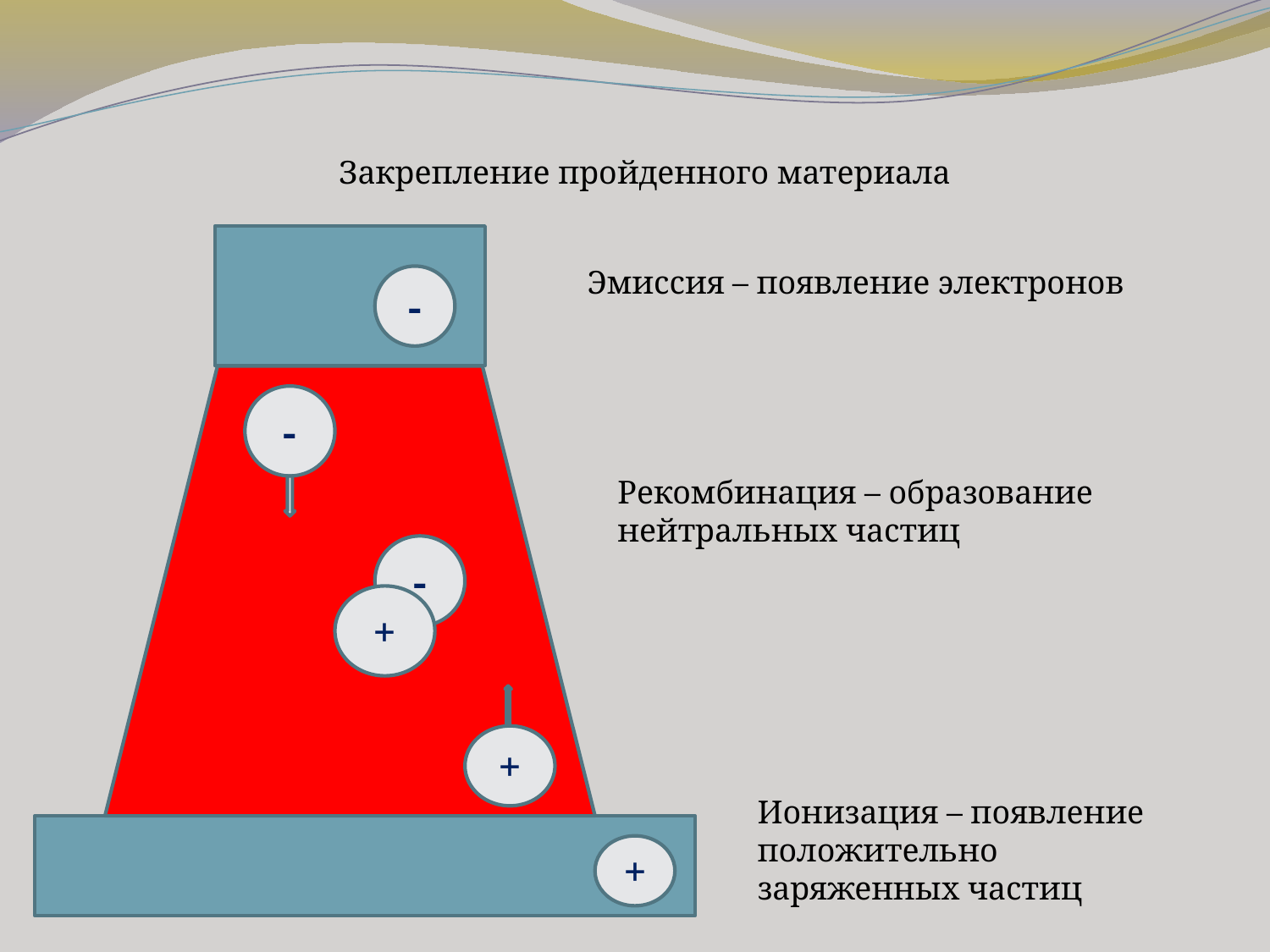

Закрепление пройденного материала

Эмиссия – появление электронов
-

-
Рекомбинация – образование нейтральных частиц

-
+

+
Ионизация – появление положительно заряженных частиц

+